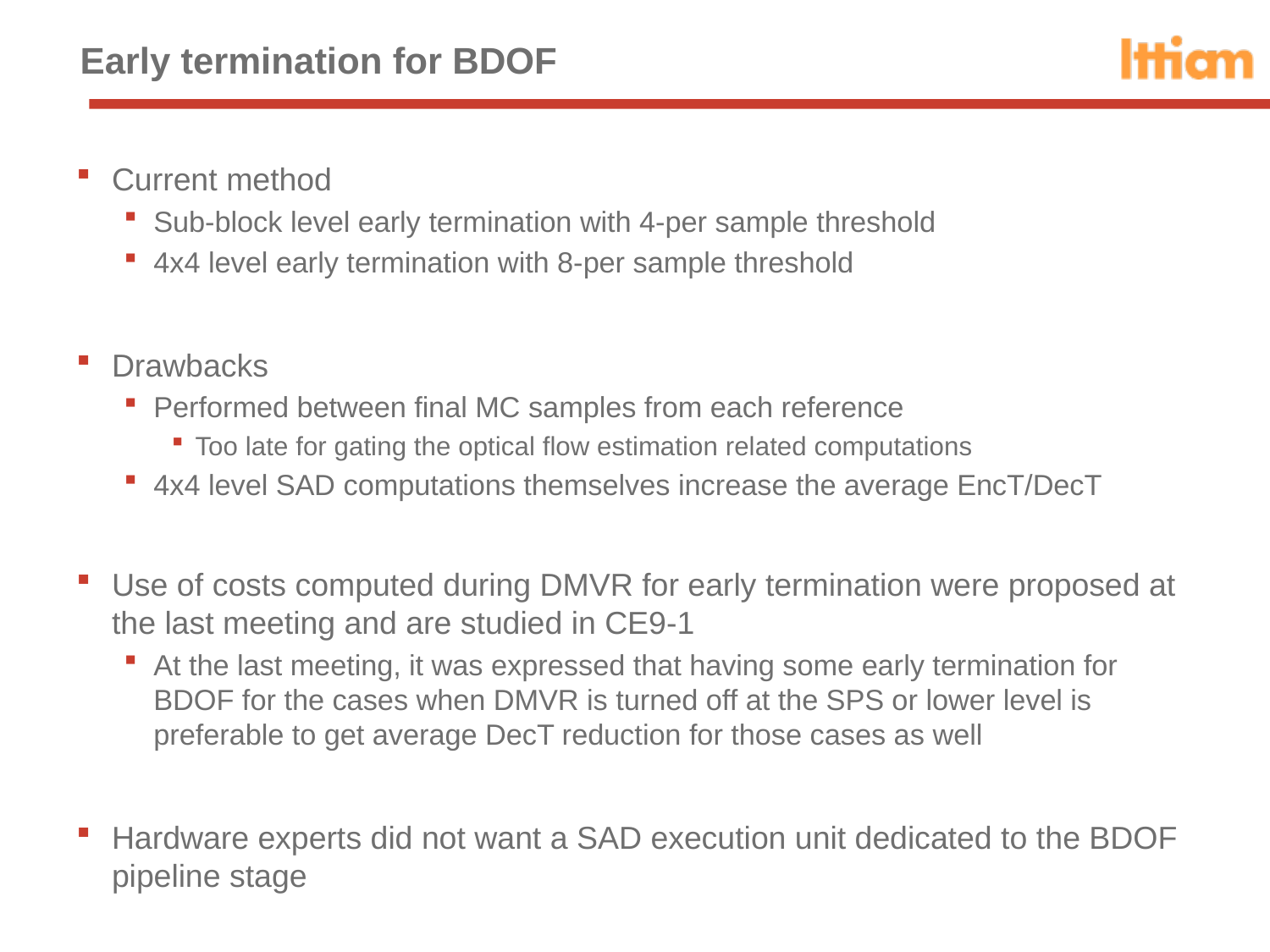

# Early termination for BDOF
Current method
Sub-block level early termination with 4-per sample threshold
4x4 level early termination with 8-per sample threshold

Drawbacks
Performed between final MC samples from each reference
Too late for gating the optical flow estimation related computations
4x4 level SAD computations themselves increase the average EncT/DecT

Use of costs computed during DMVR for early termination were proposed at the last meeting and are studied in CE9-1
At the last meeting, it was expressed that having some early termination for BDOF for the cases when DMVR is turned off at the SPS or lower level is preferable to get average DecT reduction for those cases as well

Hardware experts did not want a SAD execution unit dedicated to the BDOF pipeline stage